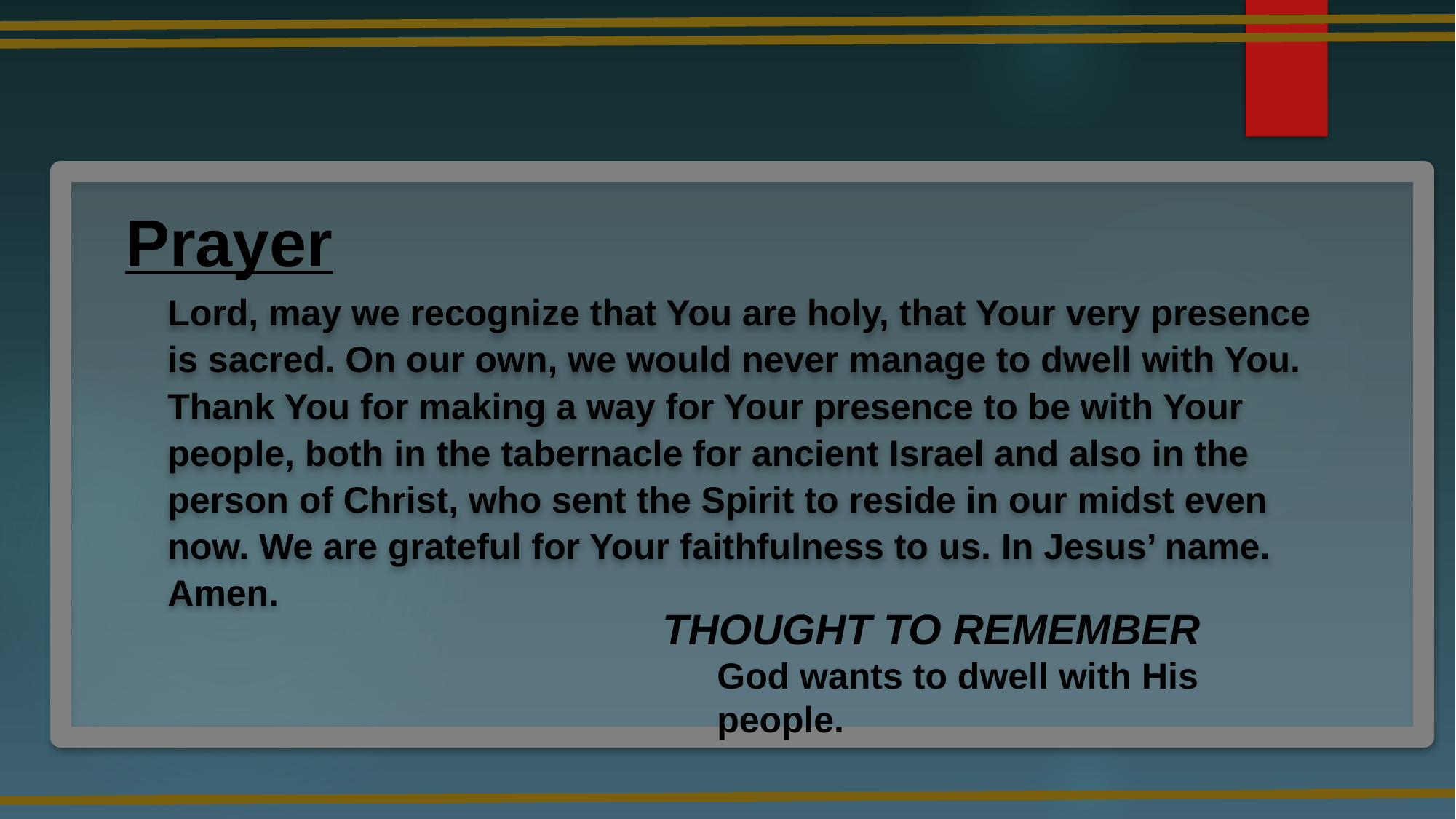

Prayer
Lord, may we recognize that You are holy, that Your very presence is sacred. On our own, we would never manage to dwell with You. Thank You for making a way for Your presence to be with Your people, both in the tabernacle for ancient Israel and also in the person of Christ, who sent the Spirit to reside in our midst even now. We are grateful for Your faithfulness to us. In Jesus’ name. Amen.
Thought to Remember
God wants to dwell with His people.